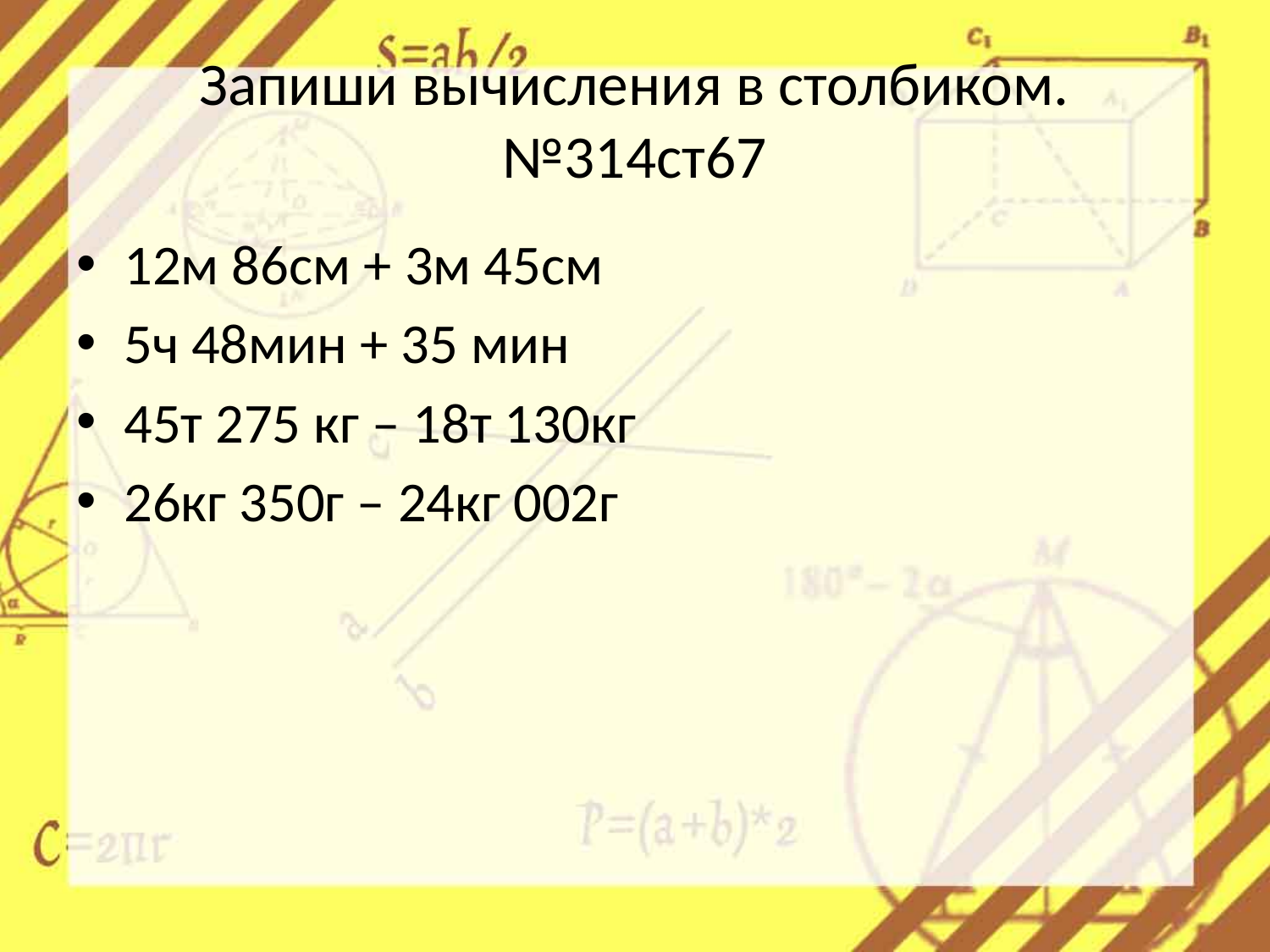

# Запиши вычисления в столбиком. №314ст67
12м 86см + 3м 45см
5ч 48мин + 35 мин
45т 275 кг – 18т 130кг
26кг 350г – 24кг 002г